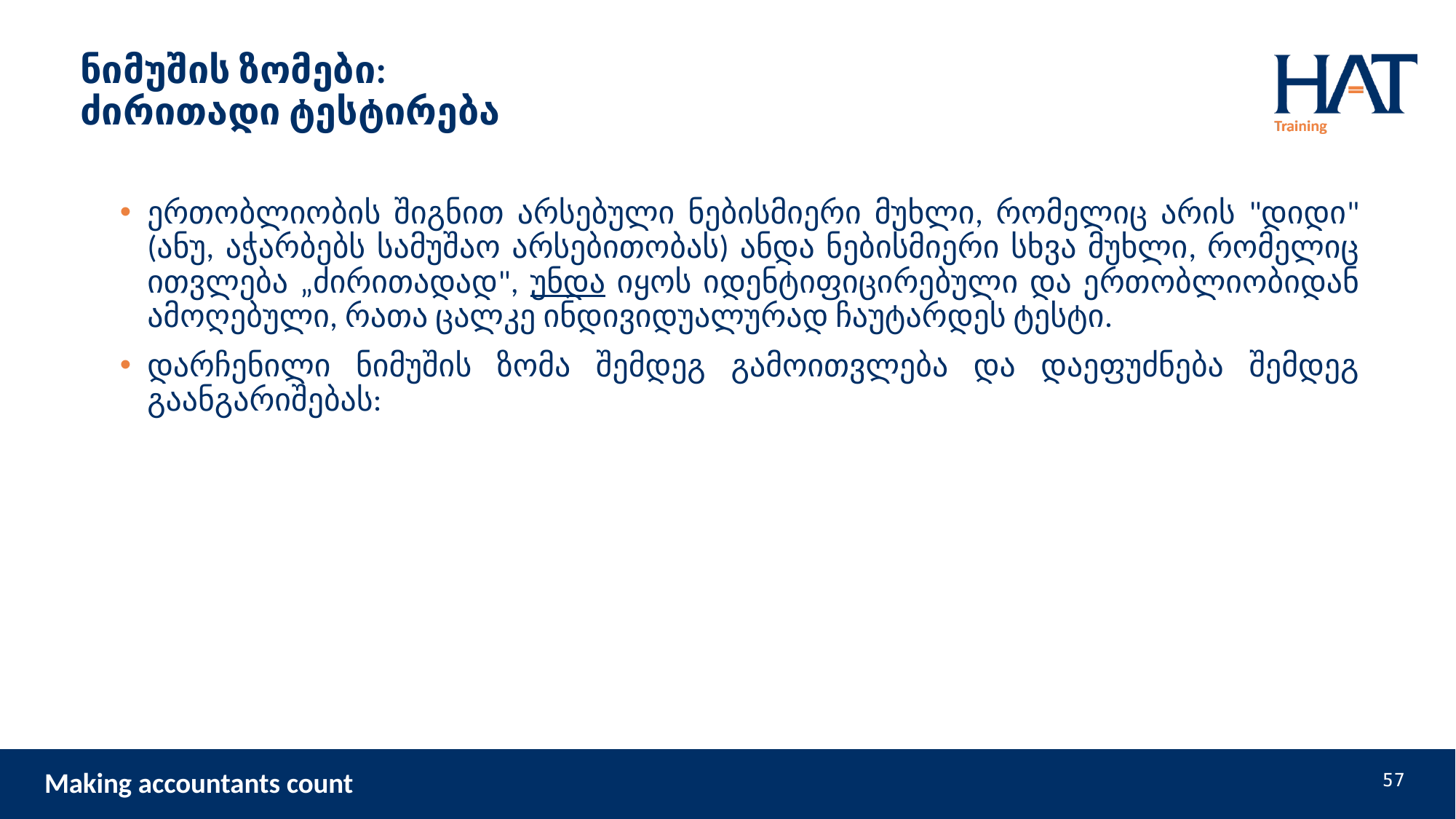

# ნიმუშის ზომები: ძირითადი ტესტირება
ერთობლიობის შიგნით არსებული ნებისმიერი მუხლი, რომელიც არის "დიდი" (ანუ, აჭარბებს სამუშაო არსებითობას) ანდა ნებისმიერი სხვა მუხლი, რომელიც ითვლება „ძირითადად", უნდა იყოს იდენტიფიცირებული და ერთობლიობიდან ამოღებული, რათა ცალკე ინდივიდუალურად ჩაუტარდეს ტესტი.
დარჩენილი ნიმუშის ზომა შემდეგ გამოითვლება და დაეფუძნება შემდეგ გაანგარიშებას:

57